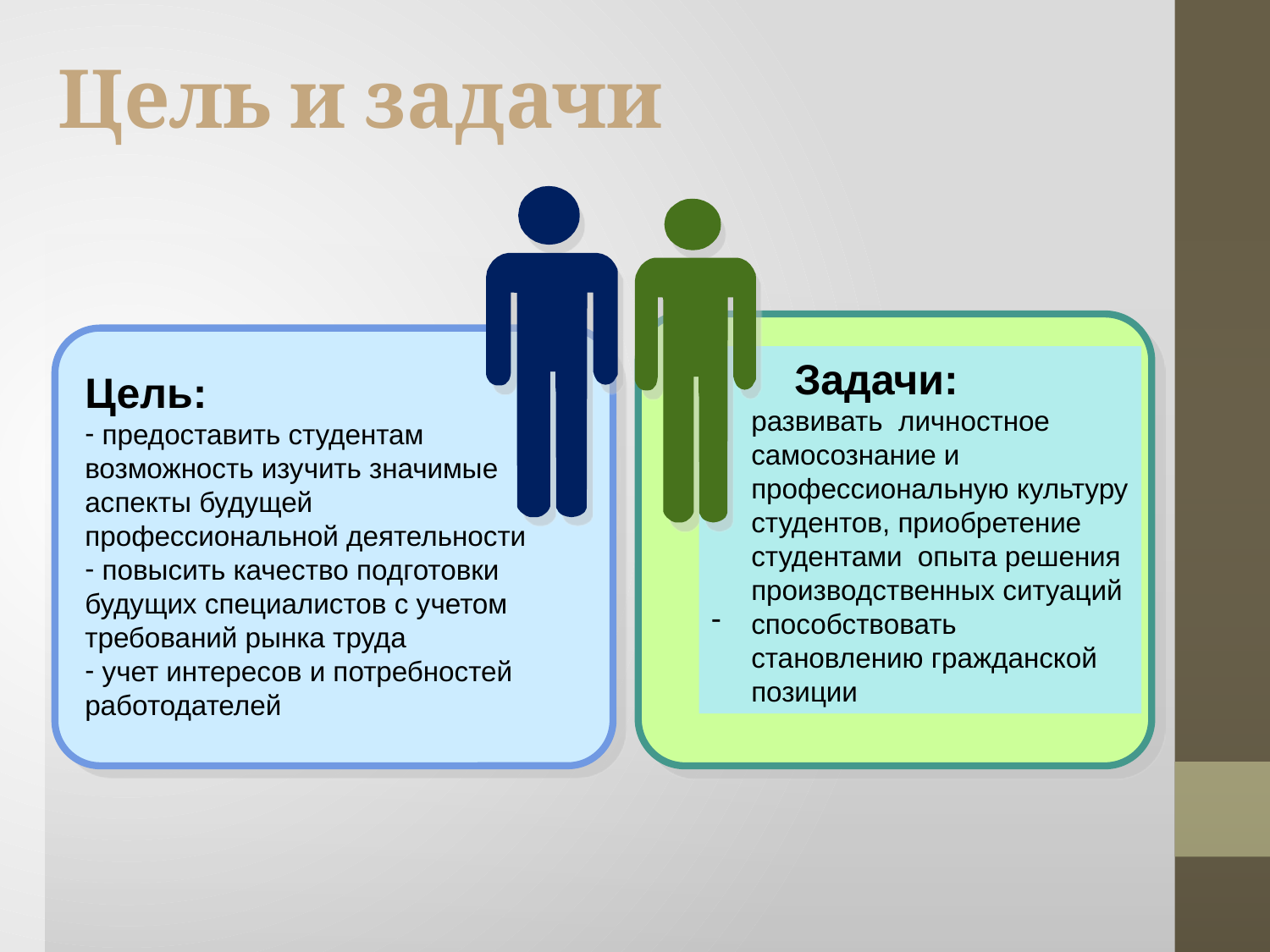

# Цель и задачи

       Задачи:
развивать  личностное самосознание и профессиональную культуру студентов, приобретение студентами  опыта решения производственных ситуаций
способствовать становлению гражданской позиции
Цель:
 предоставить студентам возможность изучить значимые аспекты будущей профессиональной деятельности
 повысить качество подготовки будущих специалистов с учетом требований рынка труда
 учет интересов и потребностей работодателей